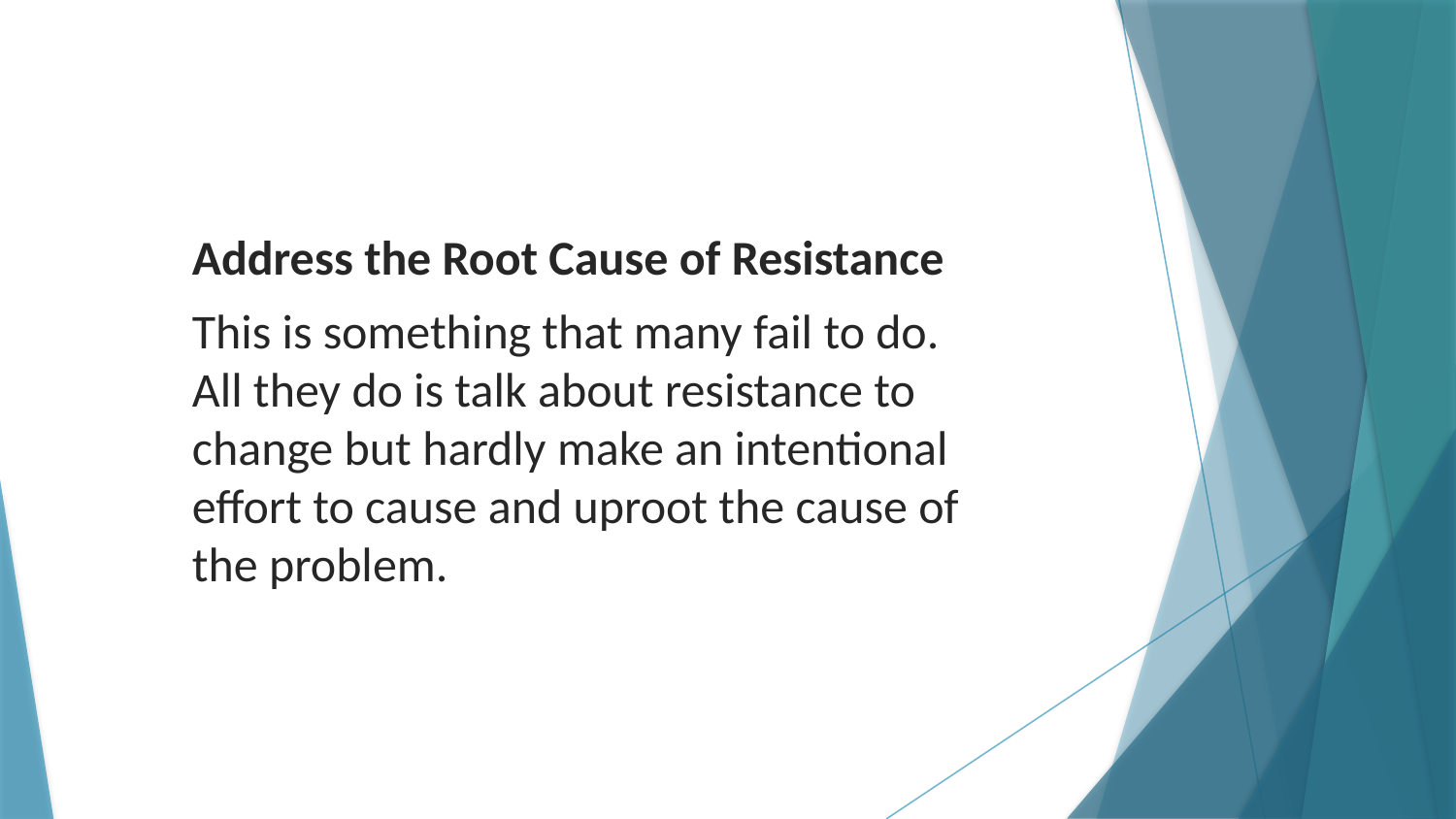

Address the Root Cause of Resistance
This is something that many fail to do. All they do is talk about resistance to change but hardly make an intentional effort to cause and uproot the cause of the problem.